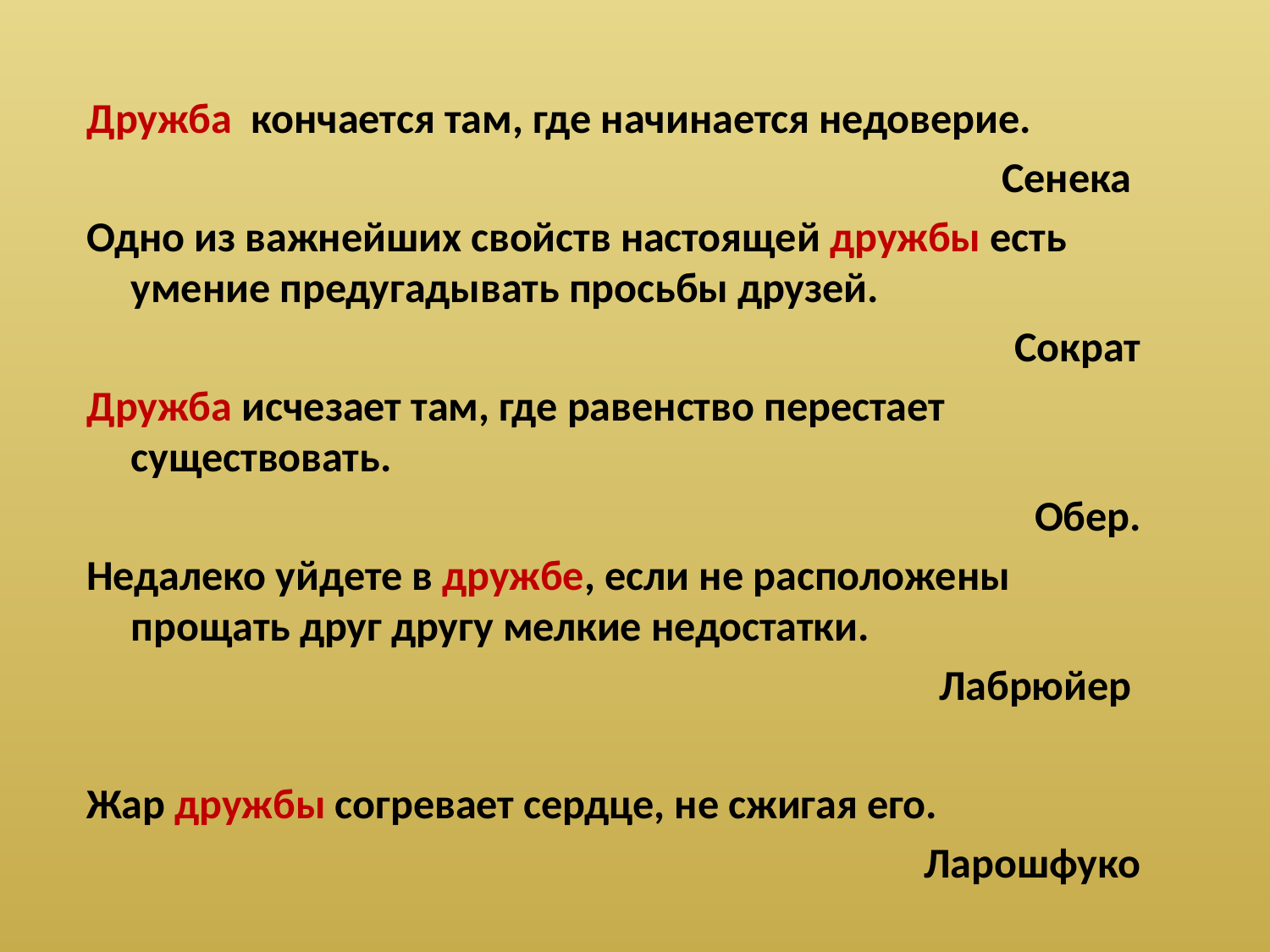

#
Дружба  кончается там, где начинается недоверие.
 Сенека
Одно из важнейших свойств настоящей дружбы есть умение предугадывать просьбы друзей.
 Сократ
Дружба исчезает там, где равенство перестает существовать.
 Обер.
Недалеко уйдете в дружбе, если не расположены прощать друг другу мелкие недостатки.
 Лабрюйер

Жар дружбы согревает сердце, не сжигая его.
 Ларошфуко